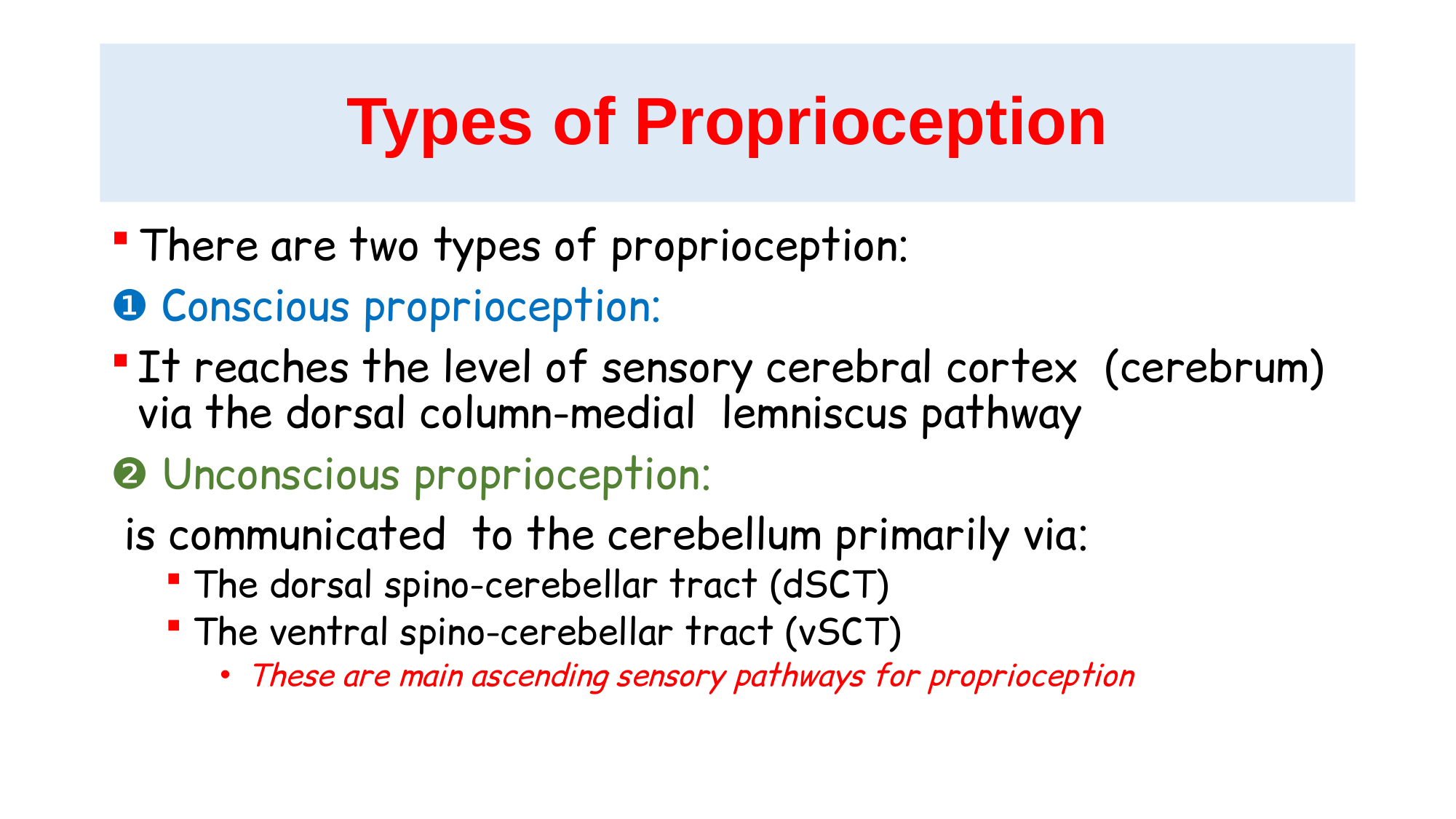

# Types of Proprioception
There are two types of proprioception:
❶ Conscious proprioception:
It reaches the level of sensory cerebral cortex  (cerebrum) via the dorsal column-medial  lemniscus pathway
❷ Unconscious proprioception:
 is communicated  to the cerebellum primarily via:
The dorsal spino-cerebellar tract (dSCT)
The ventral spino-cerebellar tract (vSCT)
These are main ascending sensory pathways for proprioception